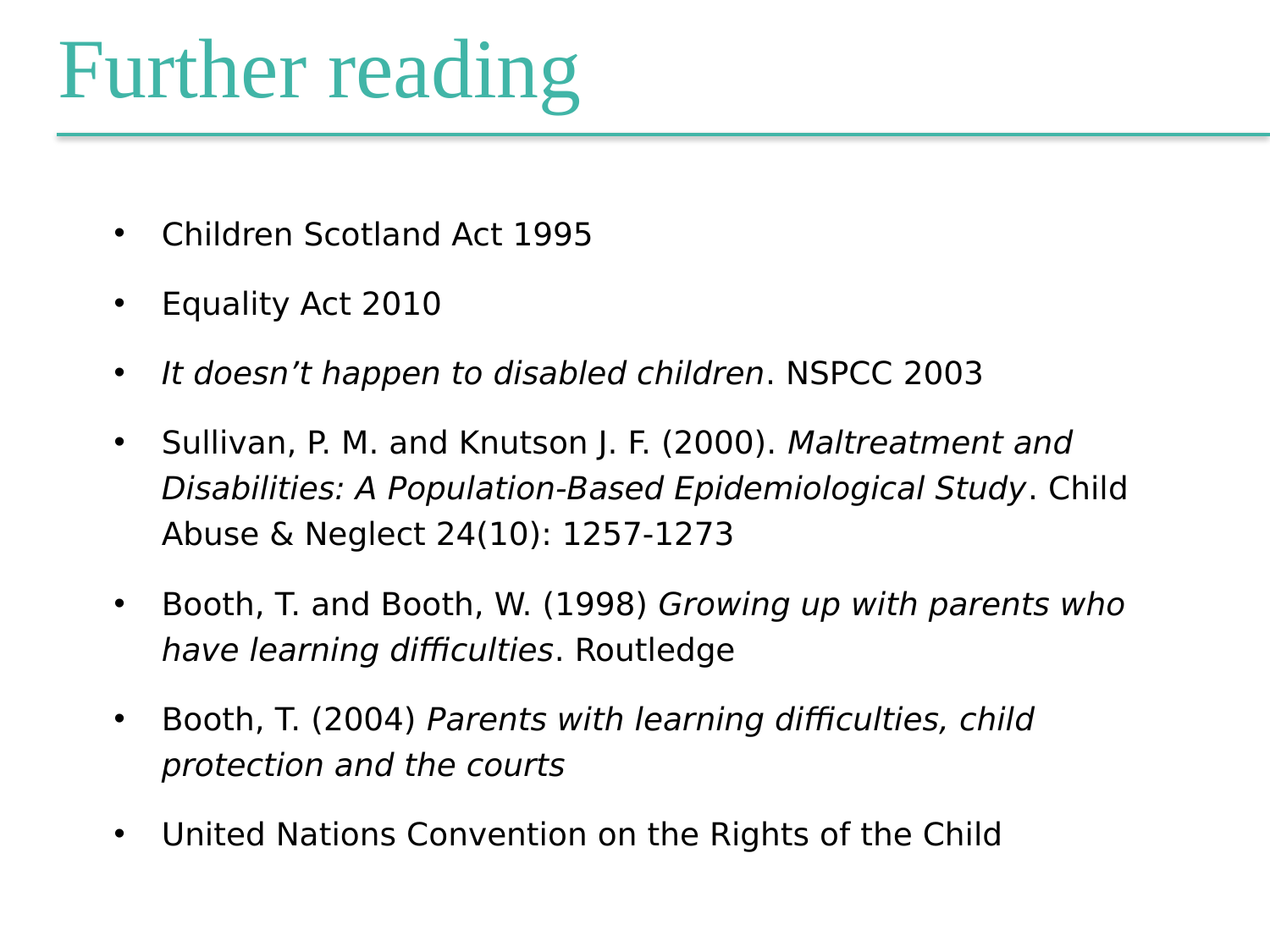

Further reading
Children Scotland Act 1995
Equality Act 2010
It doesn’t happen to disabled children. NSPCC 2003
Sullivan, P. M. and Knutson J. F. (2000). Maltreatment and Disabilities: A Population-Based Epidemiological Study. Child Abuse & Neglect 24(10): 1257-1273
Booth, T. and Booth, W. (1998) Growing up with parents who have learning difficulties. Routledge
Booth, T. (2004) Parents with learning difficulties, child protection and the courts
United Nations Convention on the Rights of the Child